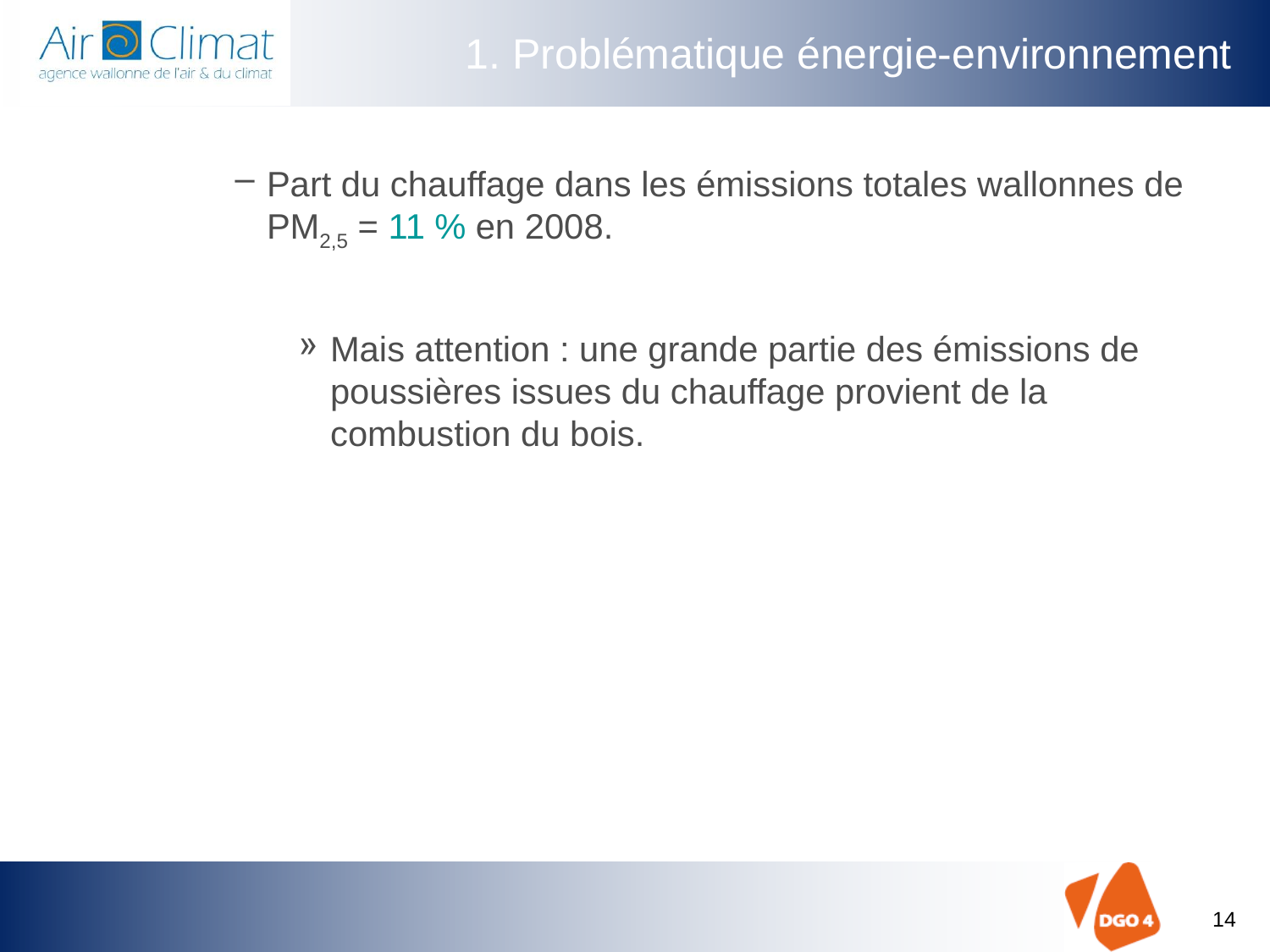

# 1. Problématique énergie-environnement

Part du chauffage dans les émissions totales wallonnes de PM2,5 = 11 % en 2008.

Mais attention : une grande partie des émissions de poussières issues du chauffage provient de la combustion du bois.

14